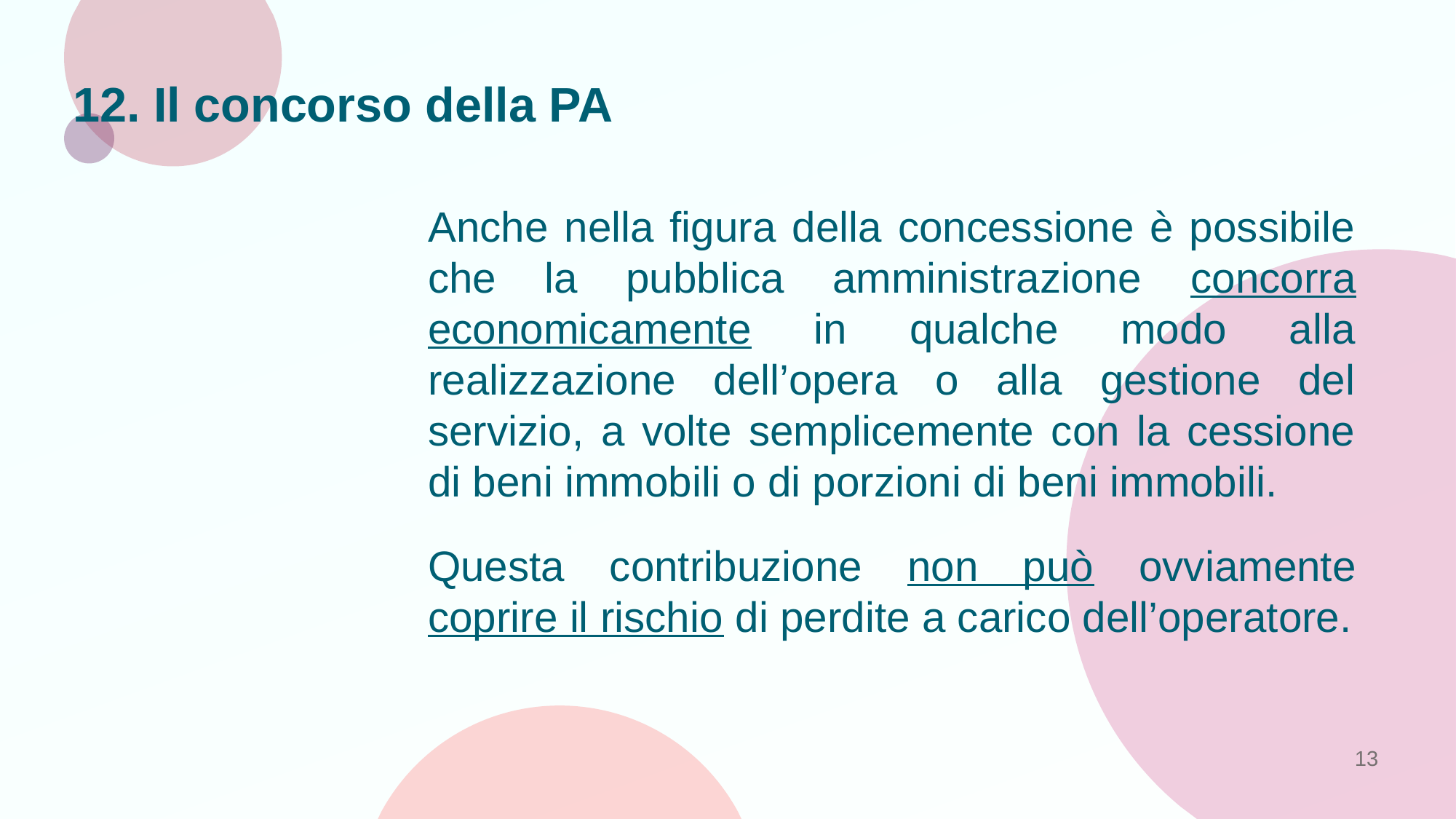

# 12. Il concorso della PA
Anche nella figura della concessione è possibile che la pubblica amministrazione concorra economicamente in qualche modo alla realizzazione dell’opera o alla gestione del servizio, a volte semplicemente con la cessione di beni immobili o di porzioni di beni immobili.
Questa contribuzione non può ovviamente coprire il rischio di perdite a carico dell’operatore.
13